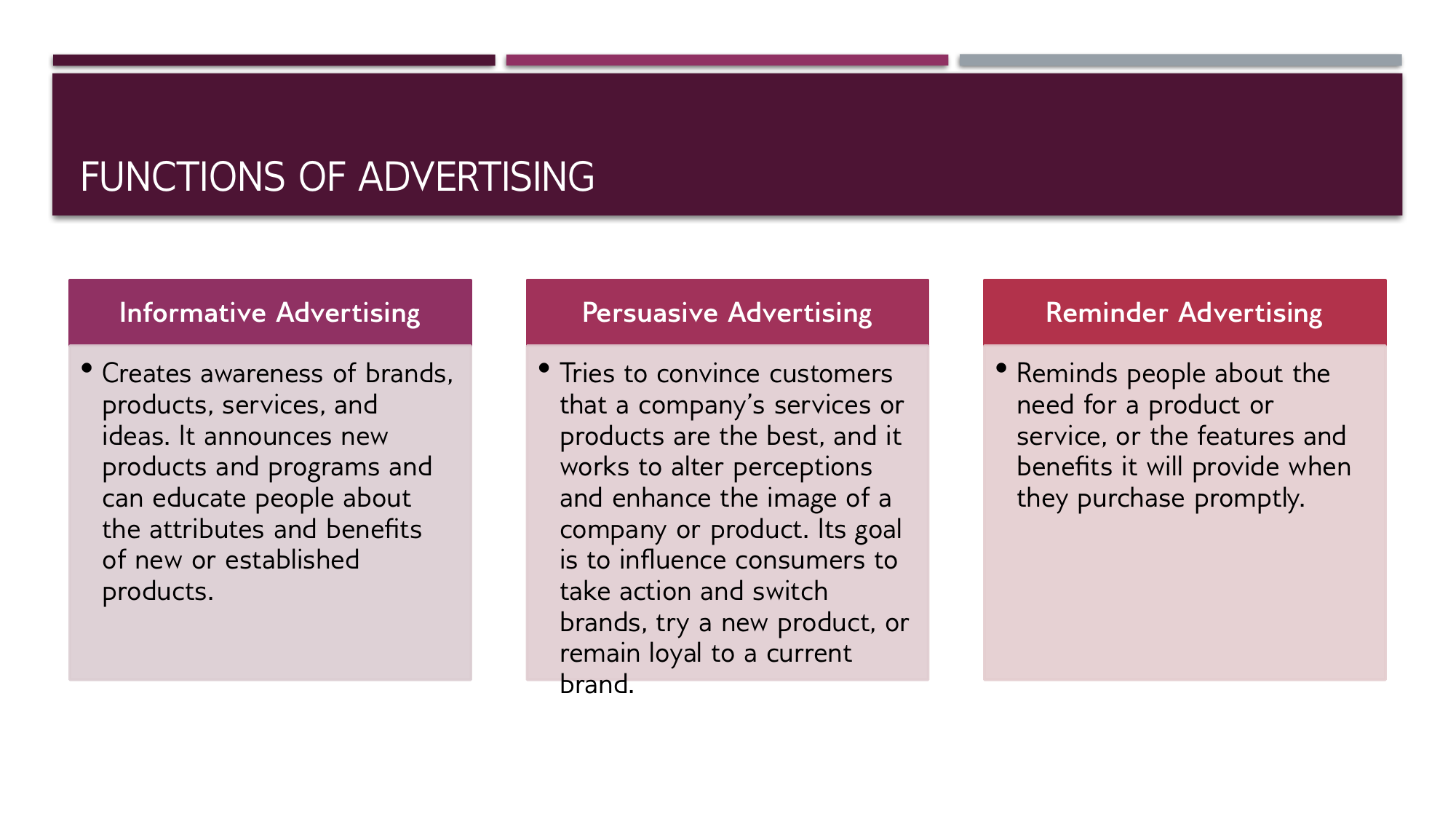

# Functions of advertising
Informative Advertising
Creates awareness of brands, products, services, and ideas. It announces new products and programs and can educate people about the attributes and benefits of new or established products.
Persuasive Advertising
Tries to convince customers that a company’s services or products are the best, and it works to alter perceptions and enhance the image of a company or product. Its goal is to influence consumers to take action and switch brands, try a new product, or remain loyal to a current brand.
Reminder Advertising
Reminds people about the need for a product or service, or the features and benefits it will provide when they purchase promptly.